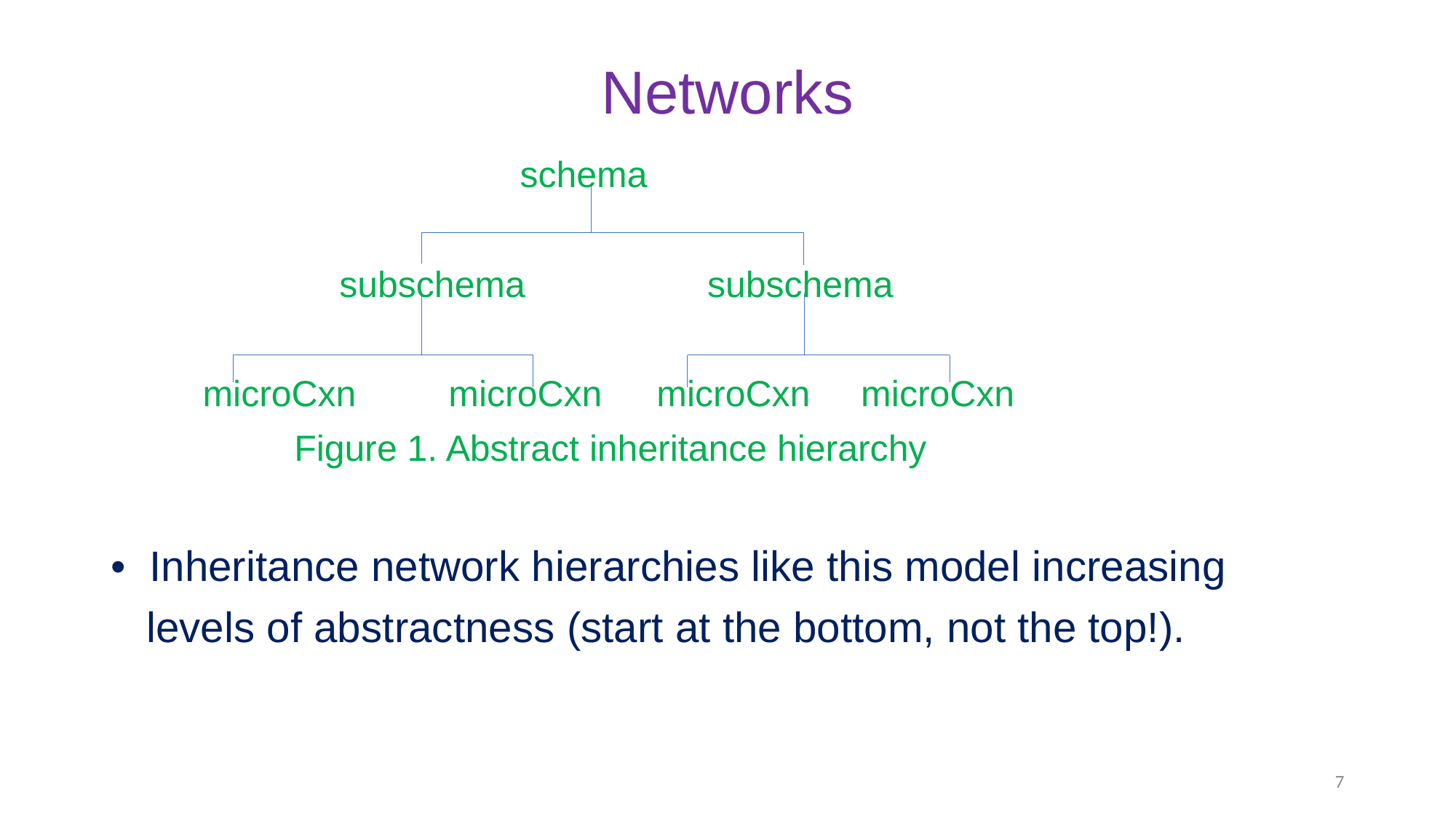

# Networks
			        schema

         		 subschema		     subschema

         microCxn	 microCxn  	microCxn     microCxn
                  Figure 1. Abstract inheritance hierarchy

•  Inheritance network hierarchies like this model increasing
   levels of abstractness (start at the bottom, not the top!).

7